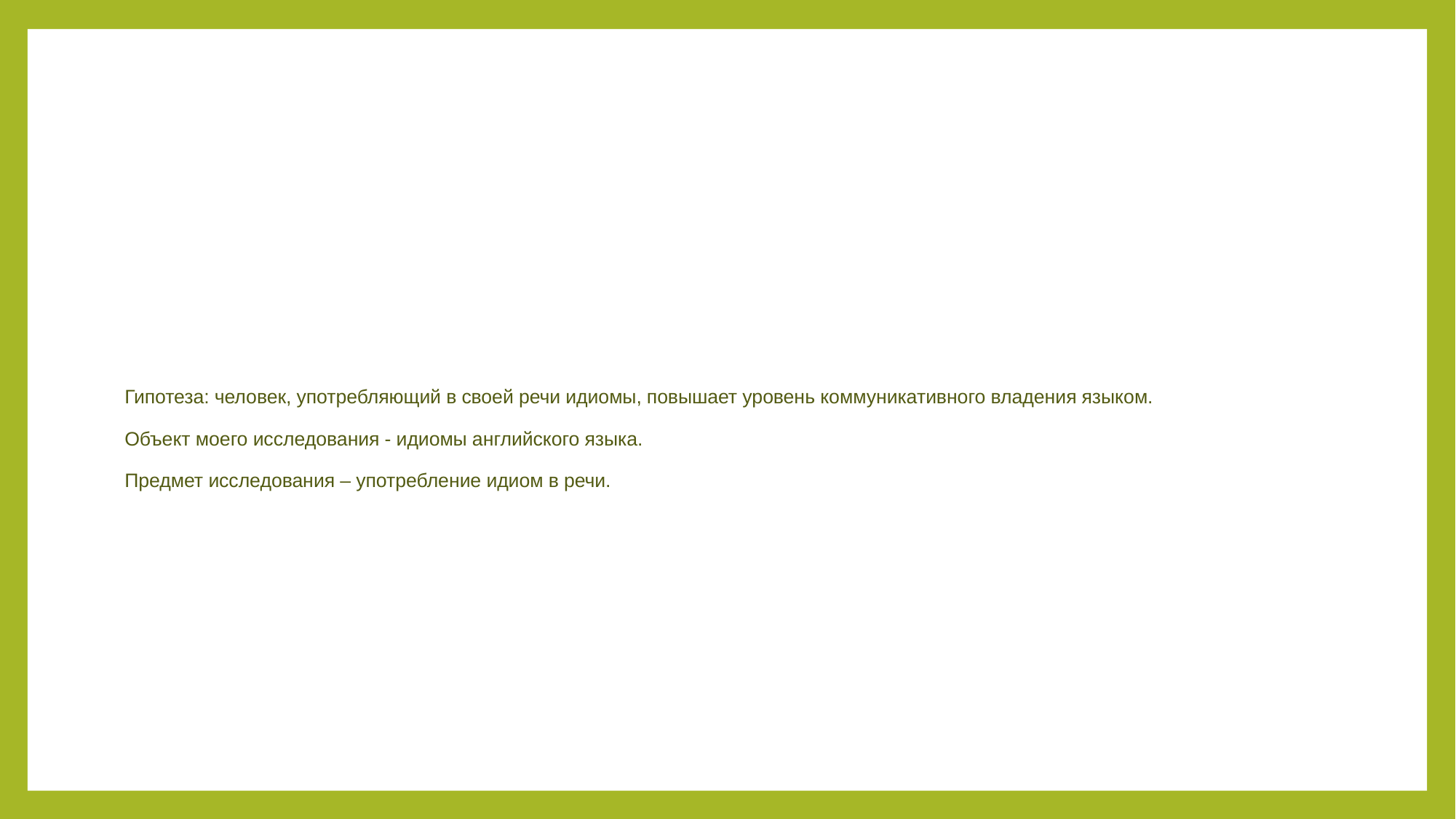

# Гипотеза: человек, употребляющий в своей речи идиомы, повышает уровень коммуникативного владения языком. Объект моего исследования - идиомы английского языка. Предмет исследования – употребление идиом в речи.